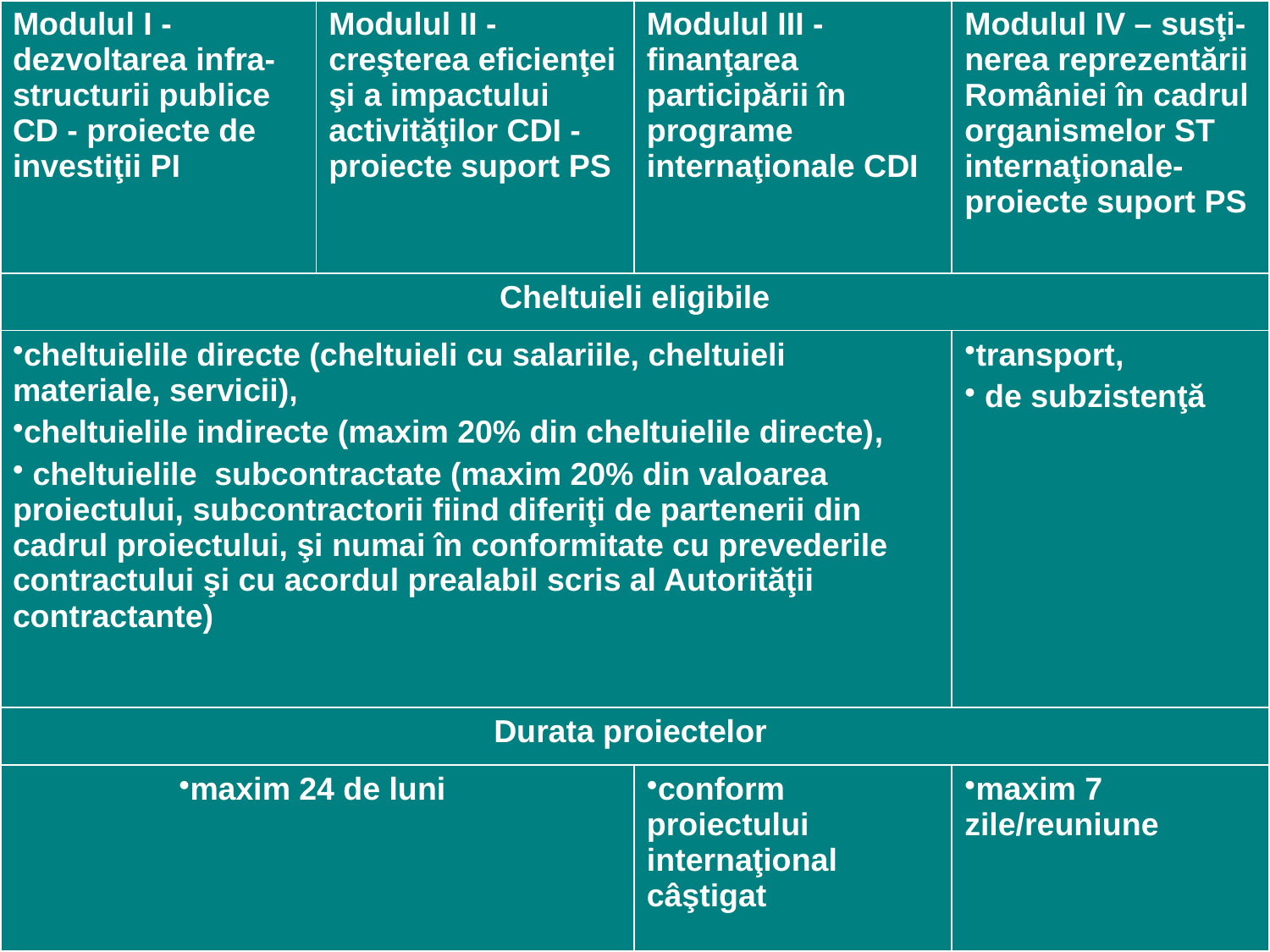

| Modulul I - dezvoltarea infra-structurii publice CD - proiecte de investiţii PI | Modulul II - creşterea eficienţei şi a impactului activităţilor CDI - proiecte suport PS | Modulul III - finanţarea participării în programe internaţionale CDI | Modulul IV – susţi-nerea reprezentării României în cadrul organismelor ST internaţionale-proiecte suport PS |
| --- | --- | --- | --- |
| Cheltuieli eligibile |  |  |  |
| cheltuielile directe (cheltuieli cu salariile, cheltuieli materiale, servicii), cheltuielile indirecte (maxim 20% din cheltuielile directe), cheltuielile subcontractate (maxim 20% din valoarea proiectului, subcontractorii fiind diferiţi de partenerii din cadrul proiectului, şi numai în conformitate cu prevederile contractului şi cu acordul prealabil scris al Autorităţii contractante) |  |  | transport, de subzistenţă |
| Durata proiectelor |  |  |  |
| maxim 24 de luni |  | conform proiectului internaţional câştigat | maxim 7 zile/reuniune |